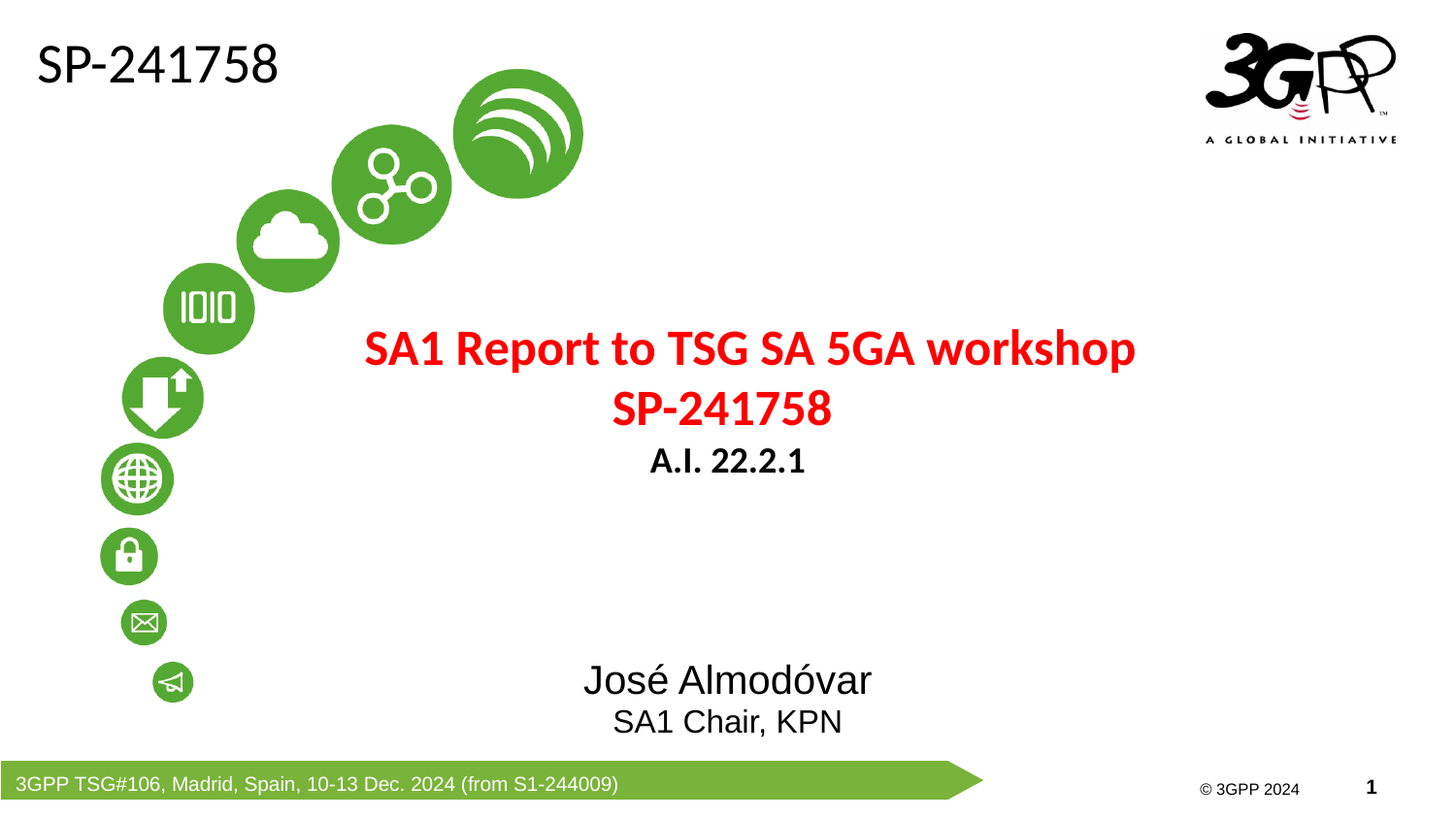

SP-241758
    SA1 Report to TSG SA 5GA workshop
SP-241758
A.I. 22.2.1
José Almodóvar
SA1 Chair, KPN

3GPP TSG#106, Madrid, Spain, 10-13 Dec. 2024 (from S1-244009)

© 3GPP 2024